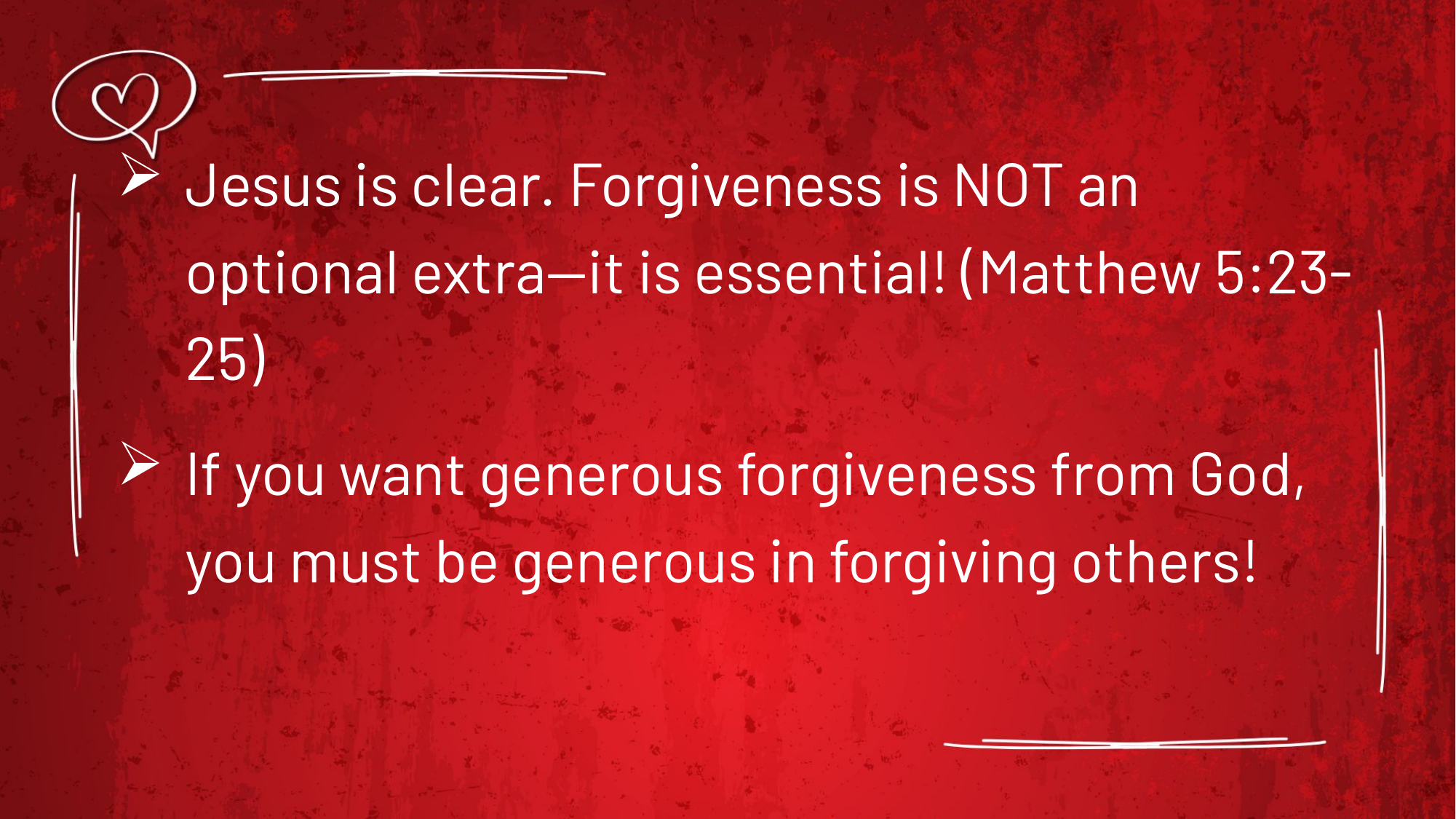

Jesus is clear. Forgiveness is NOT an optional extra—it is essential! (Matthew 5:23-25)
If you want generous forgiveness from God, you must be generous in forgiving others!